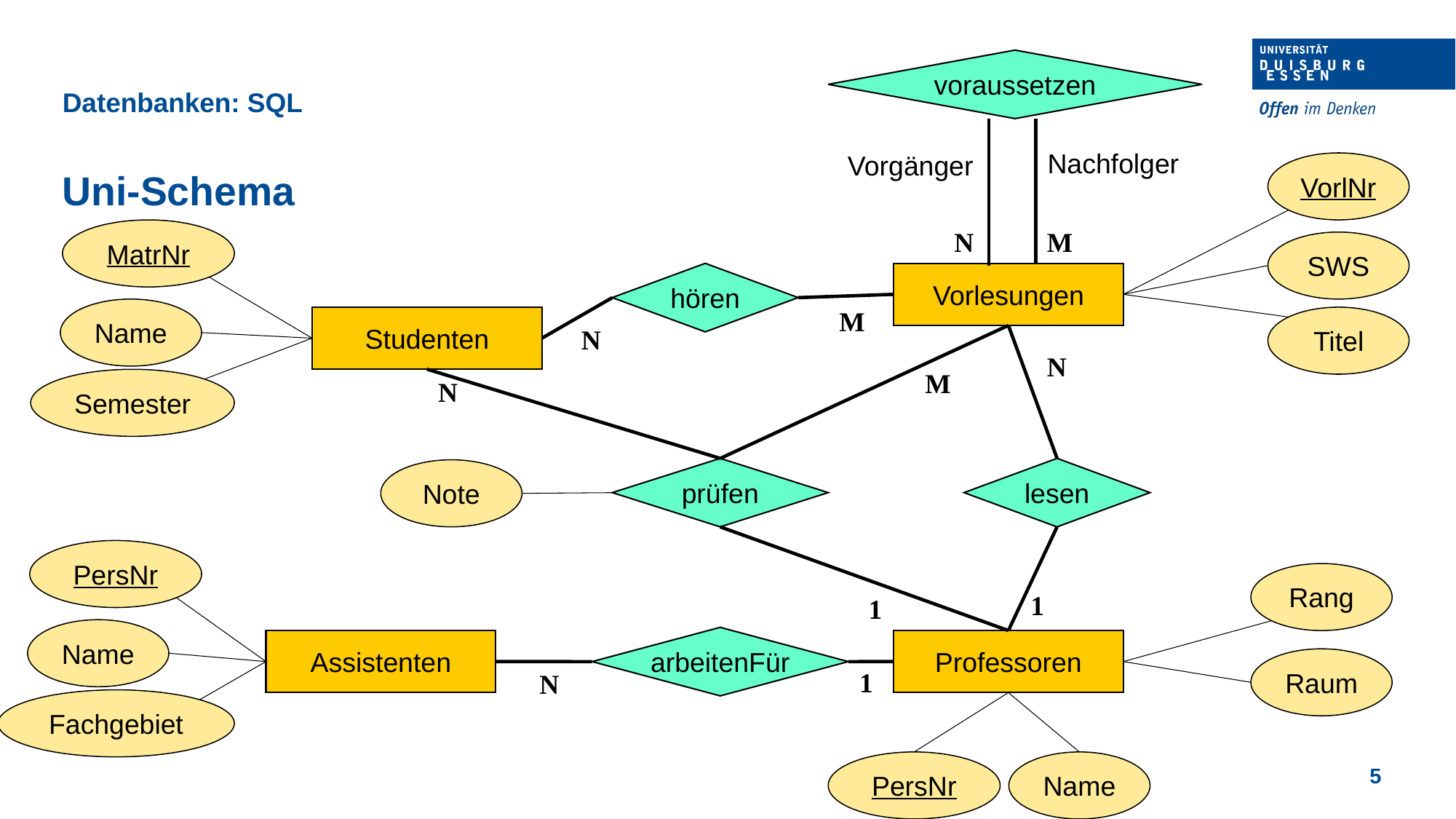

voraussetzen
Datenbanken: SQL
Nachfolger
Vorgänger
VorlNr
Uni-Schema
N
M
MatrNr
SWS
hören
Vorlesungen
Name
M
Studenten
Titel
N
N
M
Semester
N
prüfen
lesen
Note
PersNr
Rang
1
1
Name
arbeitenFür
Assistenten
Professoren
Raum
1
N
Fachgebiet
PersNr
Name
5